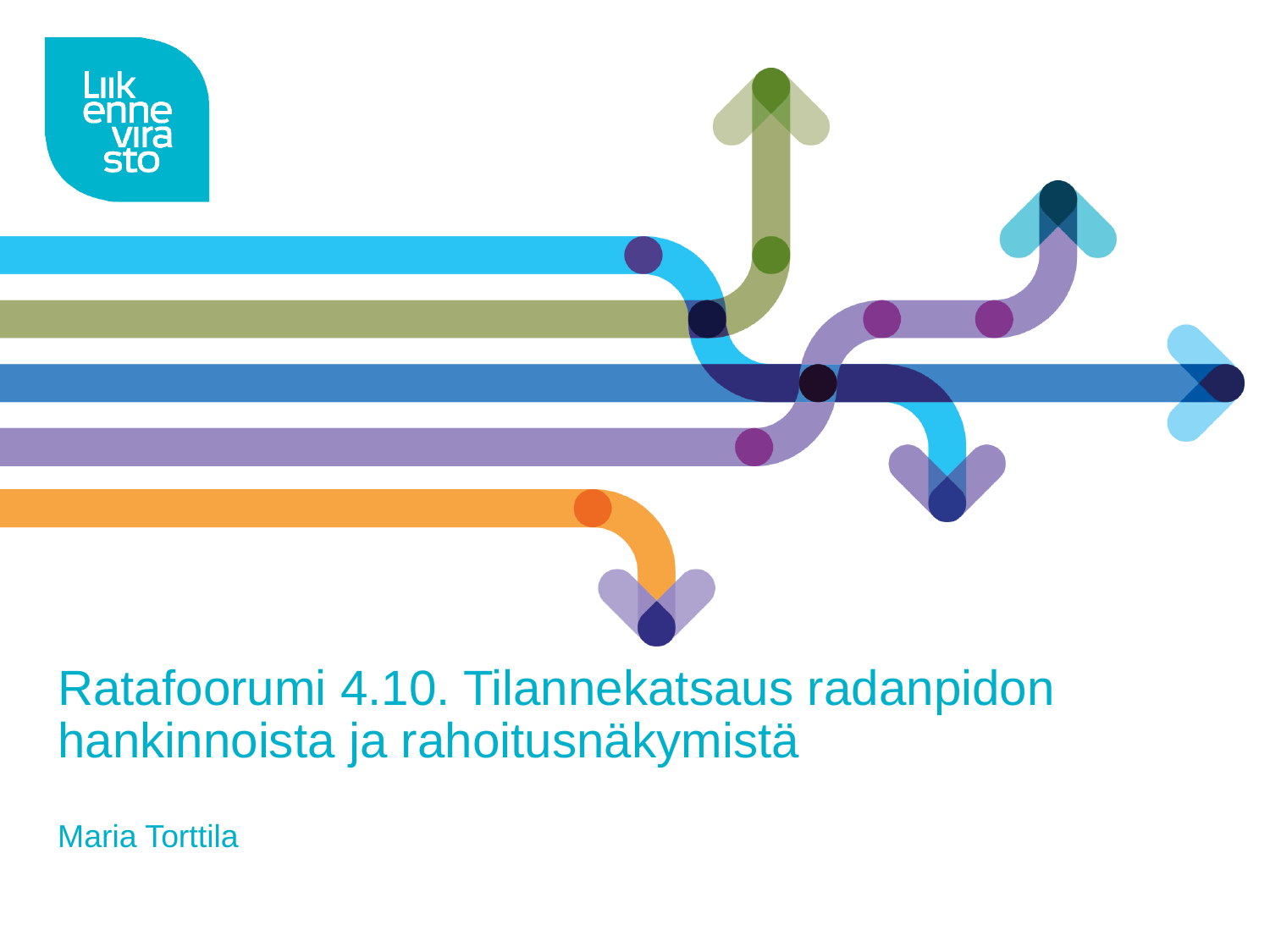

# Ratafoorumi 4.10. Tilannekatsaus radanpidon hankinnoista ja rahoitusnäkymistä
Maria Torttila